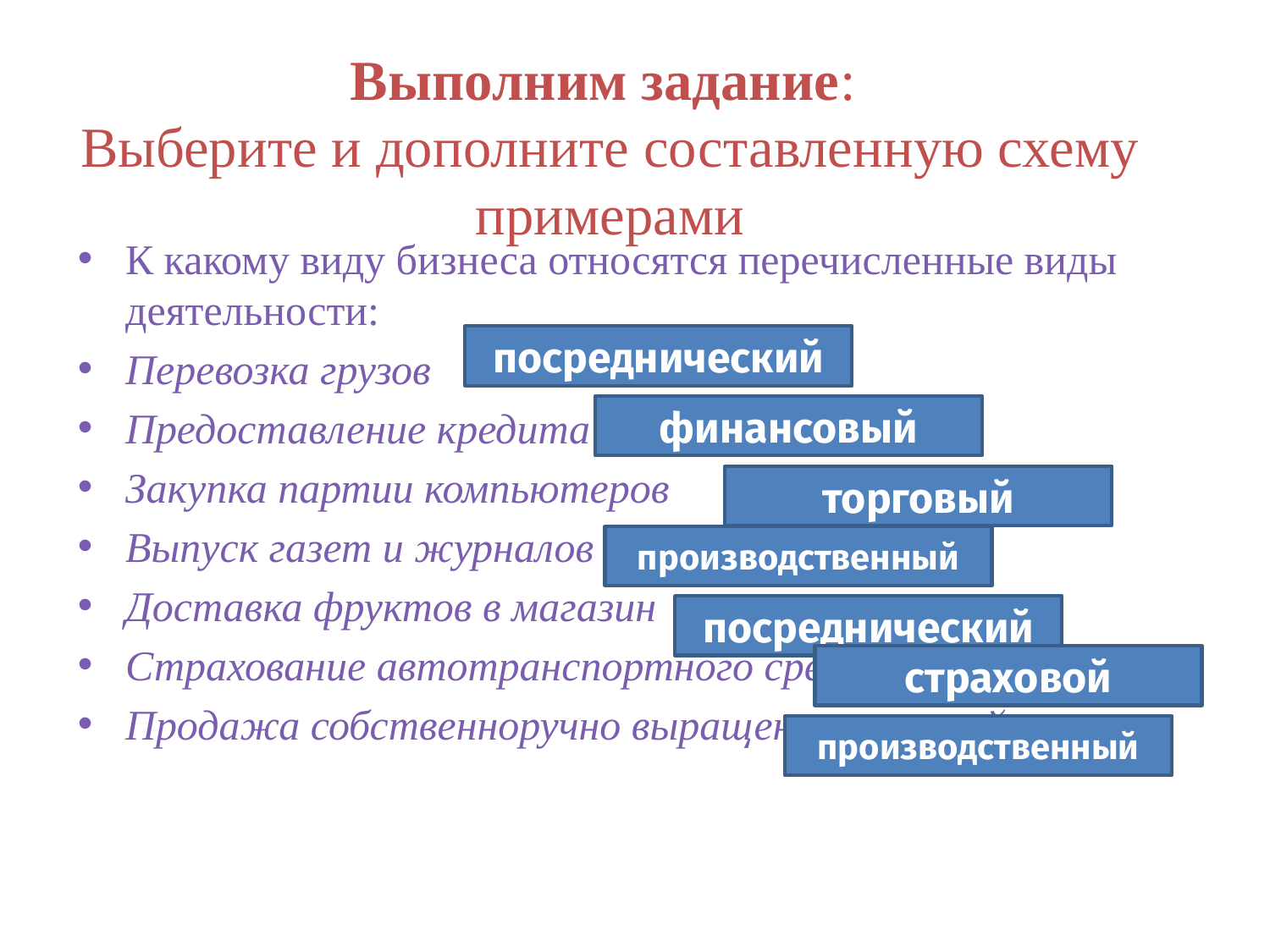

Выполним задание:
Выберите и дополните составленную схему примерами
К какому виду бизнеса относятся перечисленные виды деятельности:
Перевозка грузов
Предоставление кредита
Закупка партии компьютеров
Выпуск газет и журналов
Доставка фруктов в магазин
Страхование автотранспортного средства
Продажа собственноручно выращенных овощей
посреднический
финансовый
торговый
производственный
посреднический
страховой
производственный